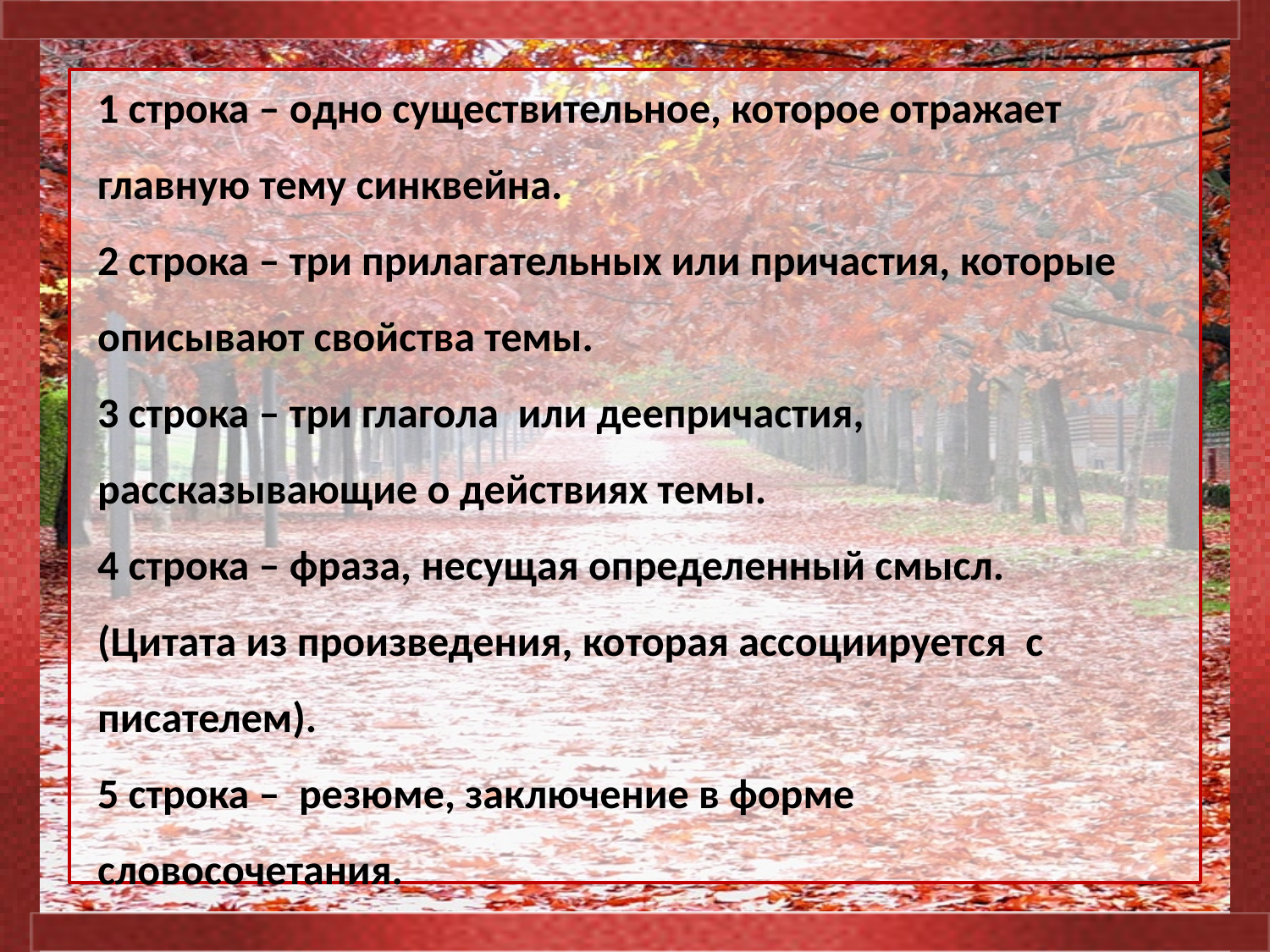

1 строка – одно существительное, которое отражает главную тему cинквейна.
2 строка – три прилагательных или причастия, которые описывают свойства темы.
3 строка – три глагола  или деепричастия, рассказывающие о действиях темы.
4 строка – фраза, несущая определенный смысл.
(Цитата из произведения, которая ассоциируется  с  писателем).
5 строка –  резюме, заключение в форме  словосочетания.